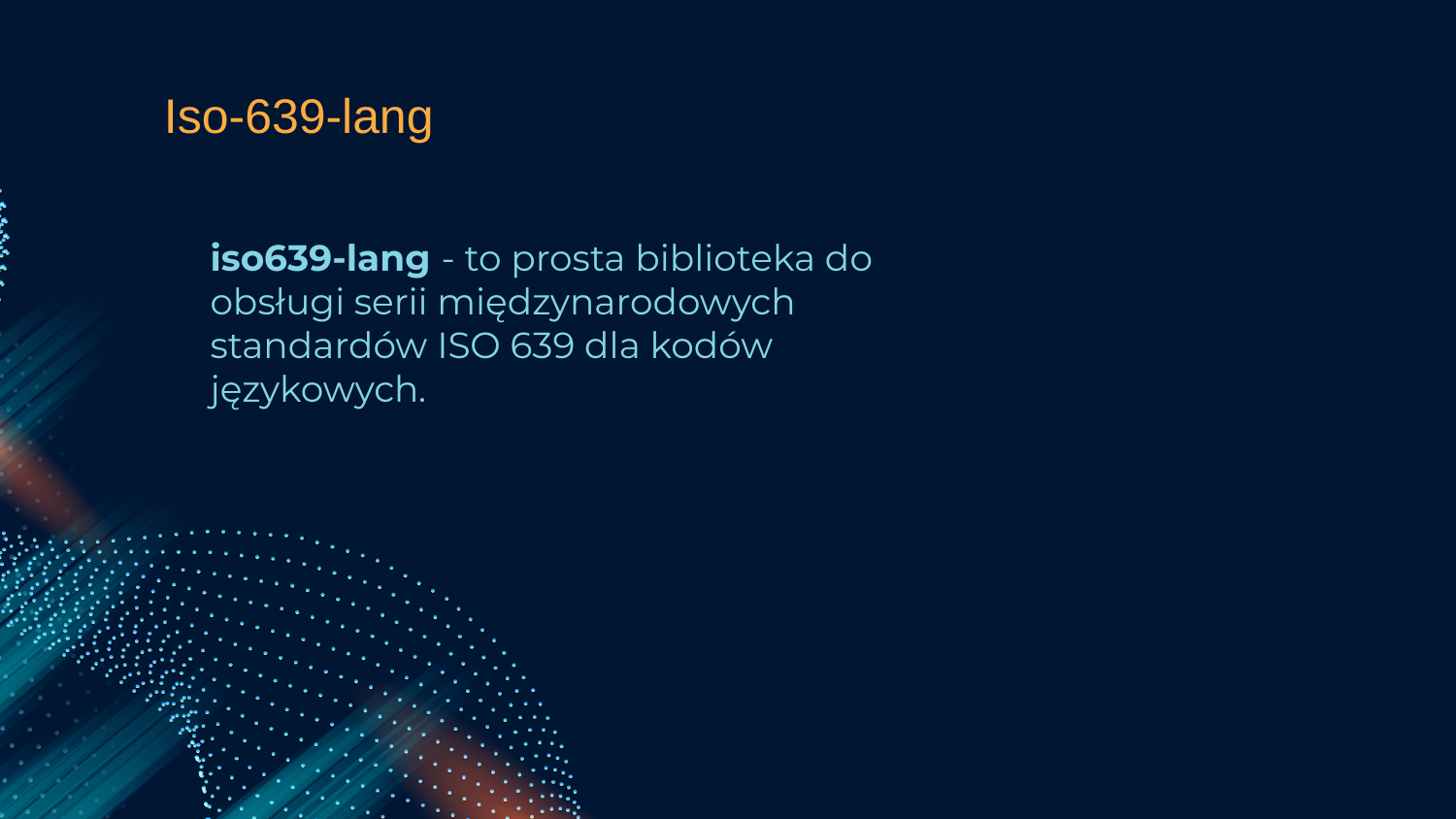

# Iso-639-lang
iso639-lang - to prosta biblioteka do obsługi serii międzynarodowych standardów ISO 639 dla kodów językowych.